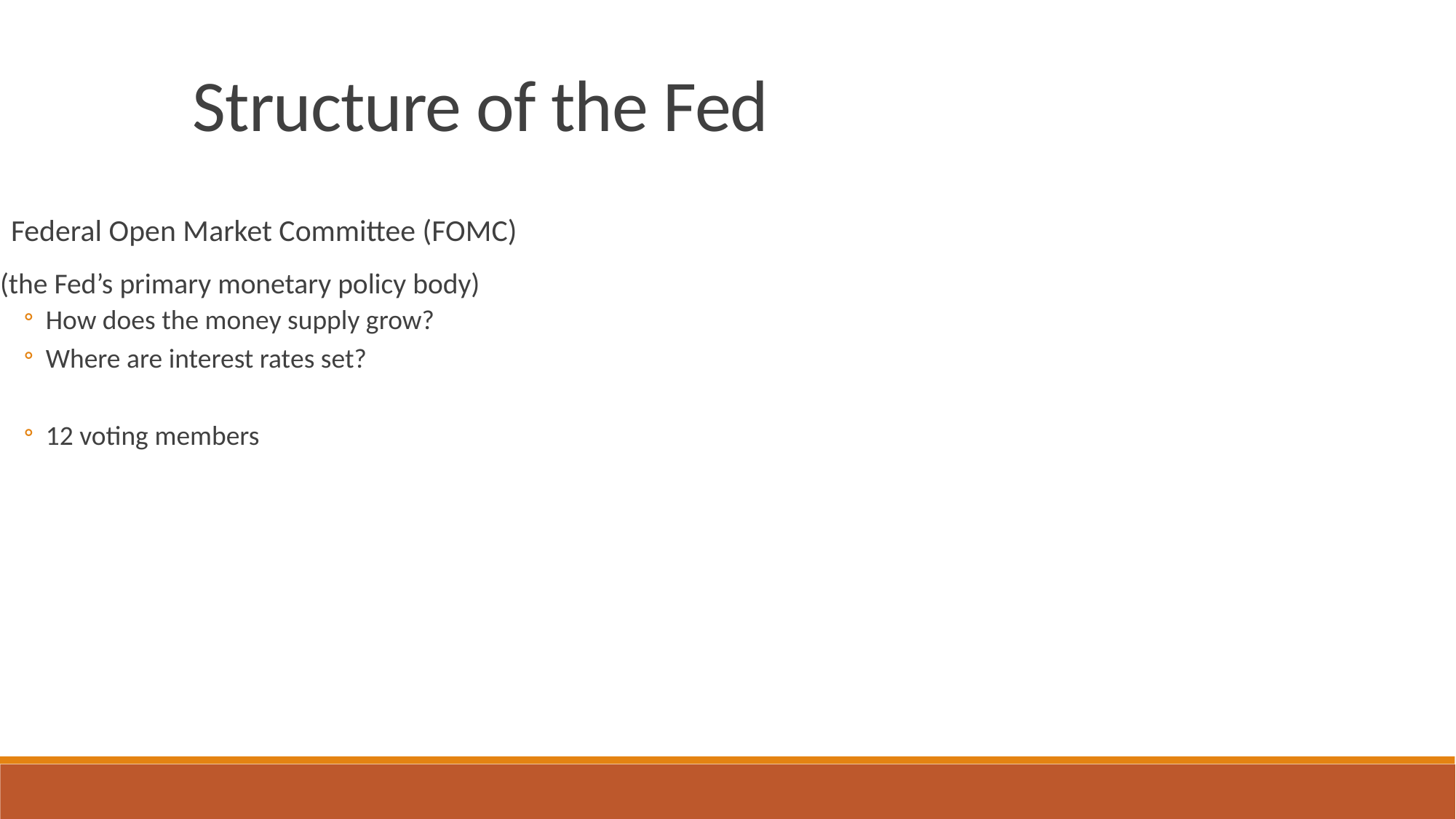

Structure of the Fed
Federal Open Market Committee (FOMC)
(the Fed’s primary monetary policy body)
How does the money supply grow?
Where are interest rates set?

12 voting members